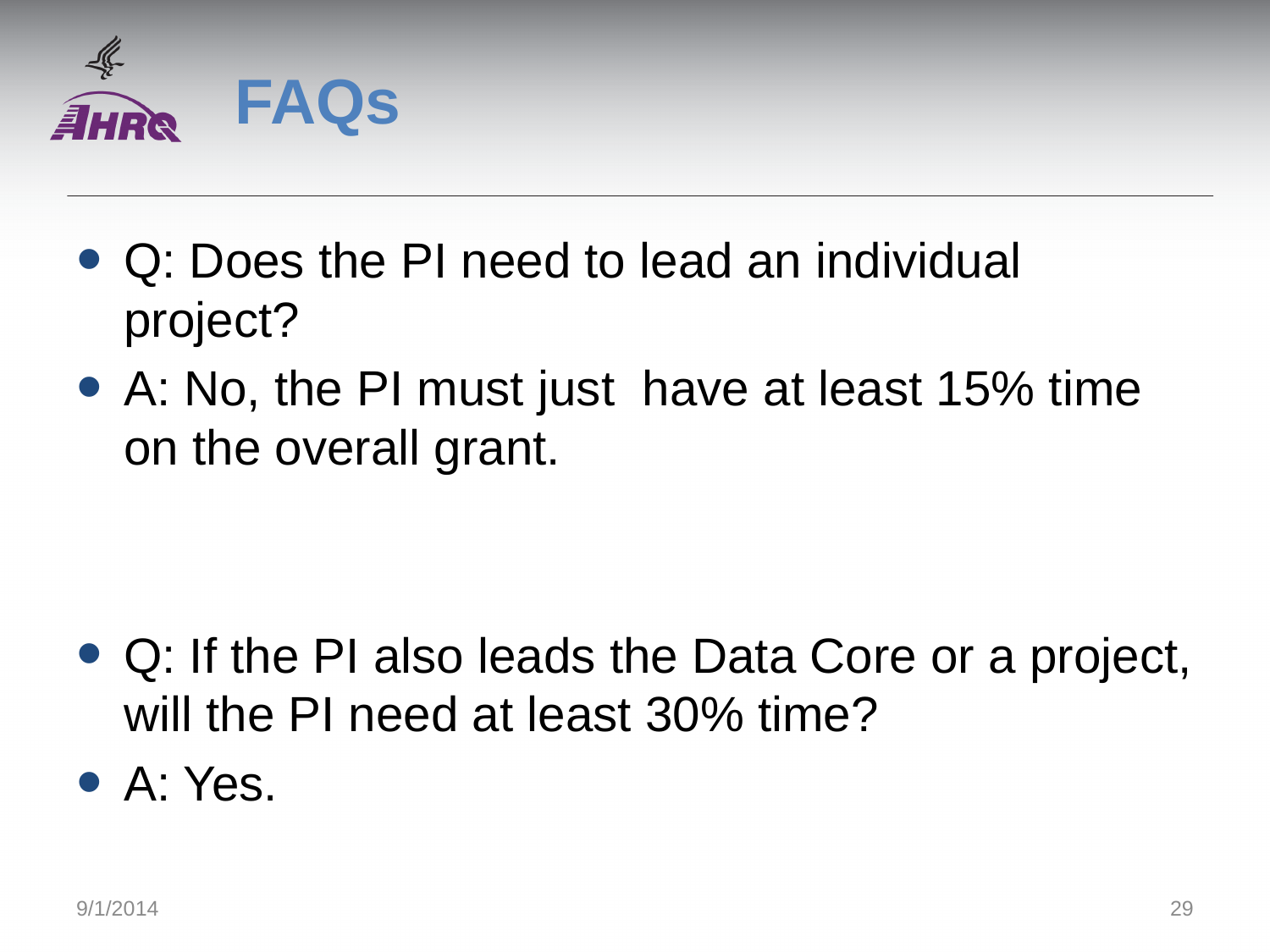

# FAQs
Q: Does the PI need to lead an individual project?
A: No, the PI must just  have at least 15% time on the overall grant.

Q: If the PI also leads the Data Core or a project, will the PI need at least 30% time?
A: Yes.
9/1/2014
29